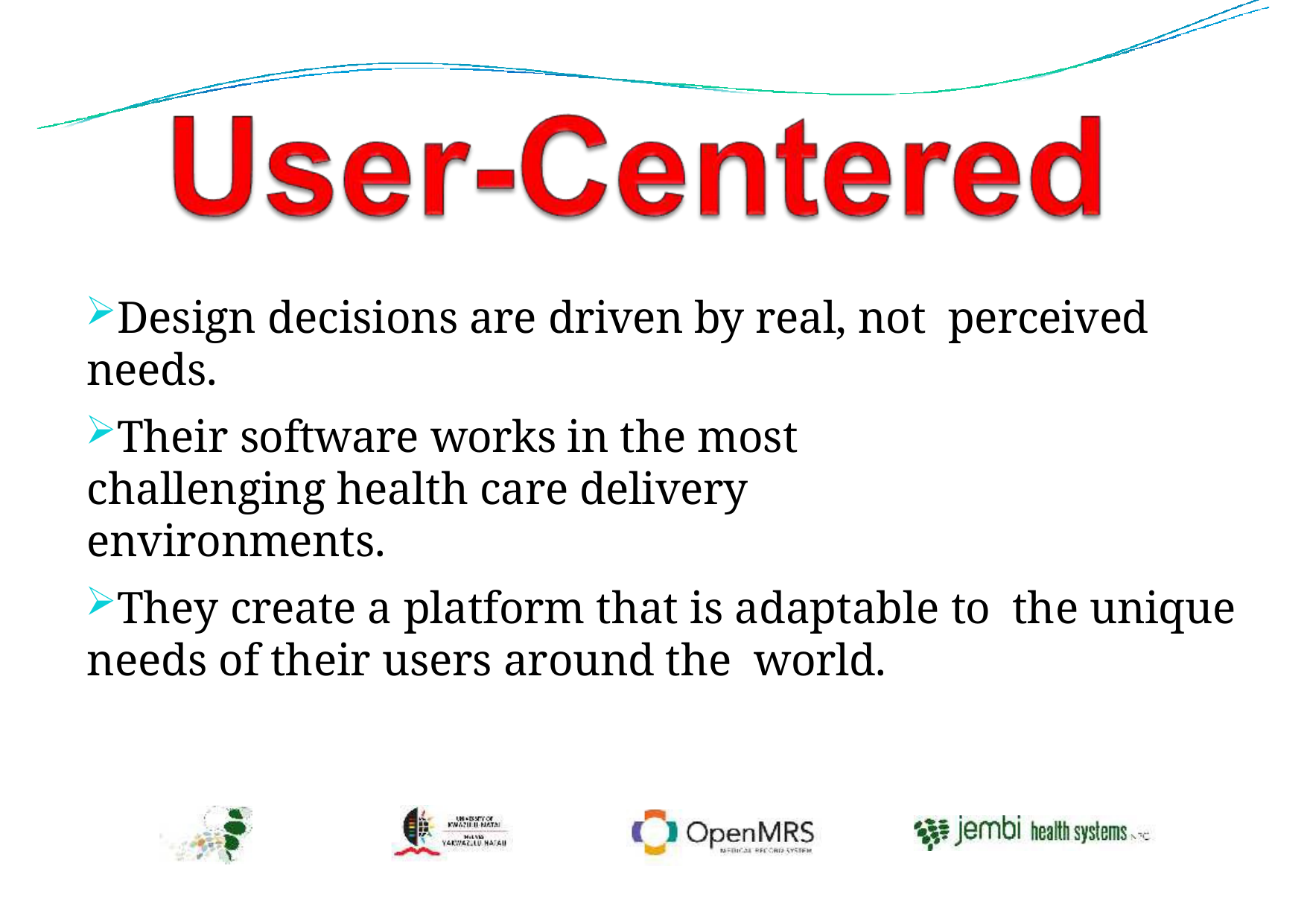

Design decisions are driven by real, not  perceived needs.
Their software works in the most  challenging health care delivery  environments.
They create a platform that is adaptable to  the unique needs of their users around the  world.